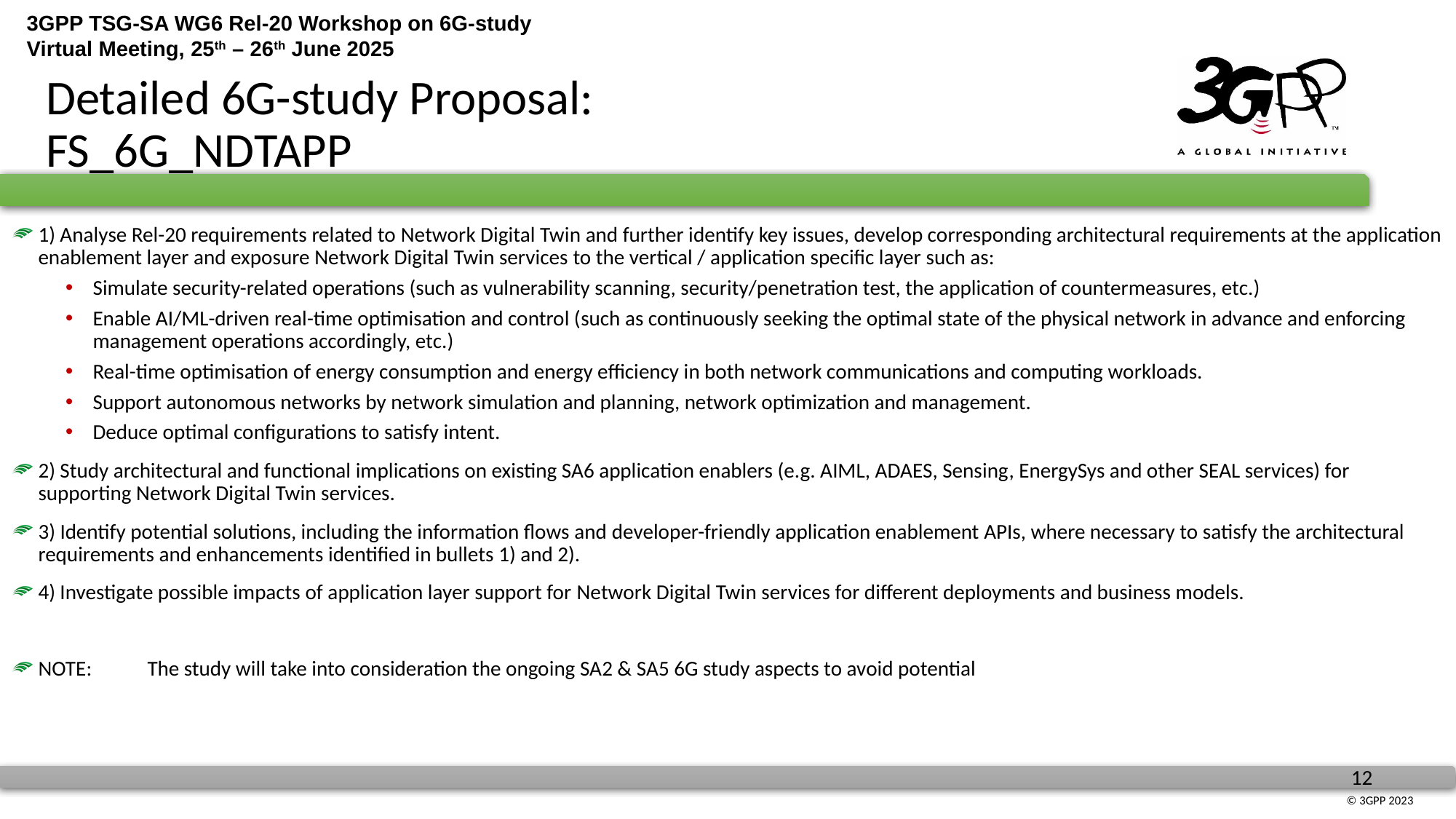

# Detailed 6G-study Proposal: FS_6G_NDTAPP
1) Analyse Rel-20 requirements related to Network Digital Twin and further identify key issues, develop corresponding architectural requirements at the application enablement layer and exposure Network Digital Twin services to the vertical / application specific layer such as:
Simulate security-related operations (such as vulnerability scanning, security/penetration test, the application of countermeasures, etc.)
Enable AI/ML-driven real-time optimisation and control (such as continuously seeking the optimal state of the physical network in advance and enforcing management operations accordingly, etc.)
Real-time optimisation of energy consumption and energy efficiency in both network communications and computing workloads.
Support autonomous networks by network simulation and planning, network optimization and management.
Deduce optimal configurations to satisfy intent.
2) Study architectural and functional implications on existing SA6 application enablers (e.g. AIML, ADAES, Sensing, EnergySys and other SEAL services) for supporting Network Digital Twin services.
3) Identify potential solutions, including the information flows and developer-friendly application enablement APIs, where necessary to satisfy the architectural requirements and enhancements identified in bullets 1) and 2).
4) Investigate possible impacts of application layer support for Network Digital Twin services for different deployments and business models.

NOTE:	The study will take into consideration the ongoing SA2 & SA5 6G study aspects to avoid potential